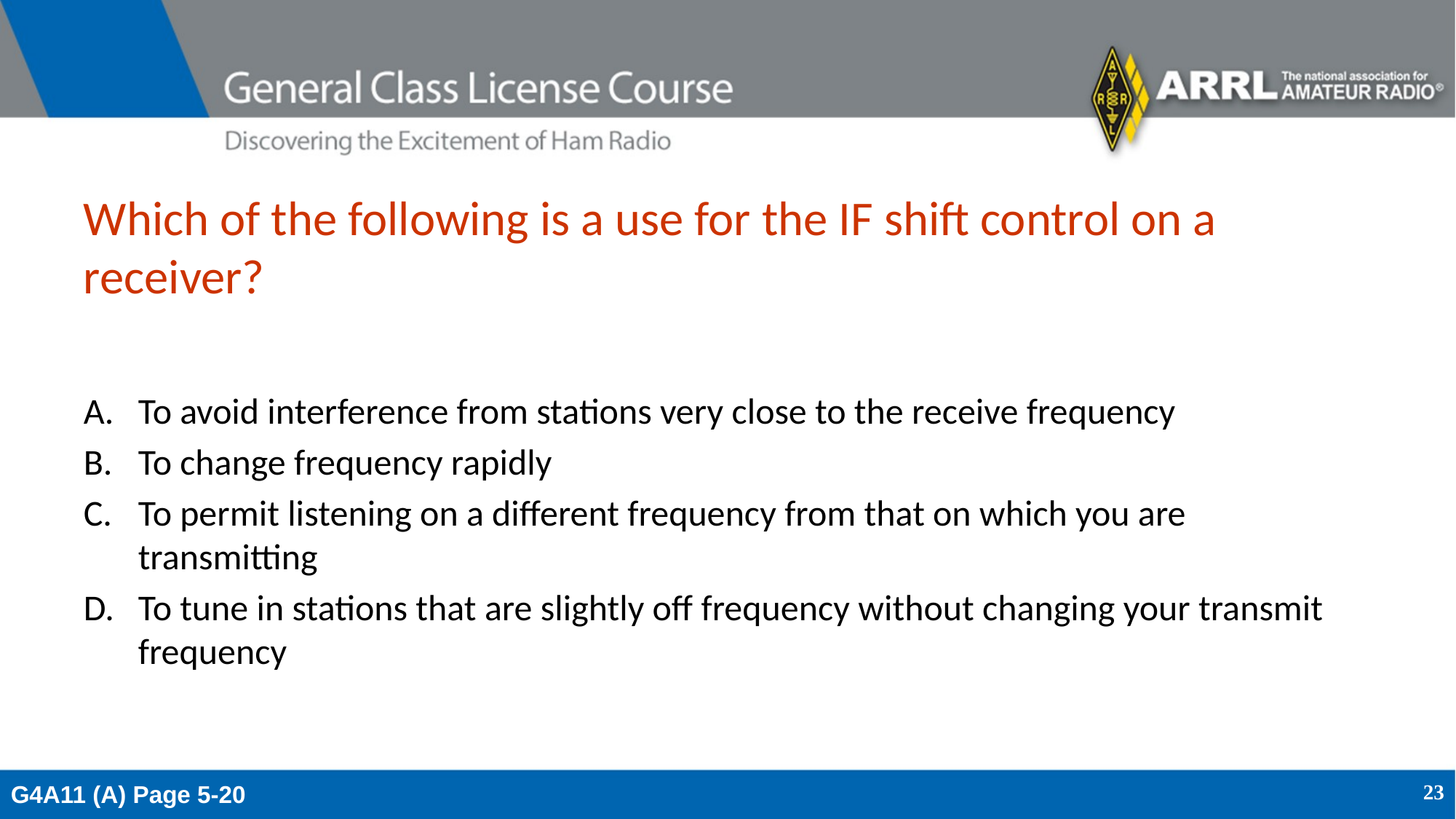

# Which of the following is a use for the IF shift control on a receiver?
To avoid interference from stations very close to the receive frequency
To change frequency rapidly
To permit listening on a different frequency from that on which you are transmitting
To tune in stations that are slightly off frequency without changing your transmit frequency
G4A11 (A) Page 5-20
23